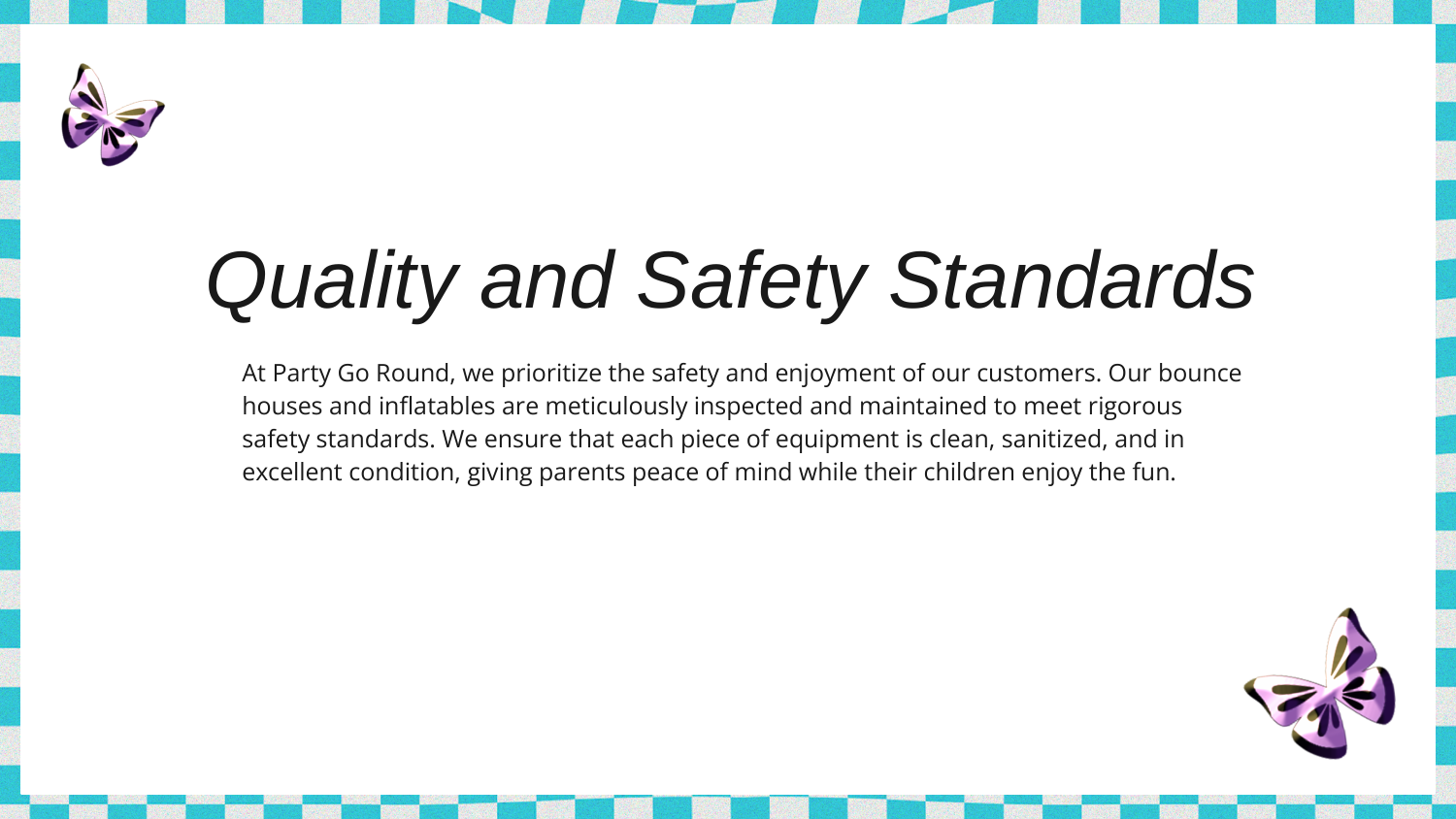

# Quality and Safety Standards
At Party Go Round, we prioritize the safety and enjoyment of our customers. Our bounce houses and inflatables are meticulously inspected and maintained to meet rigorous safety standards. We ensure that each piece of equipment is clean, sanitized, and in excellent condition, giving parents peace of mind while their children enjoy the fun.